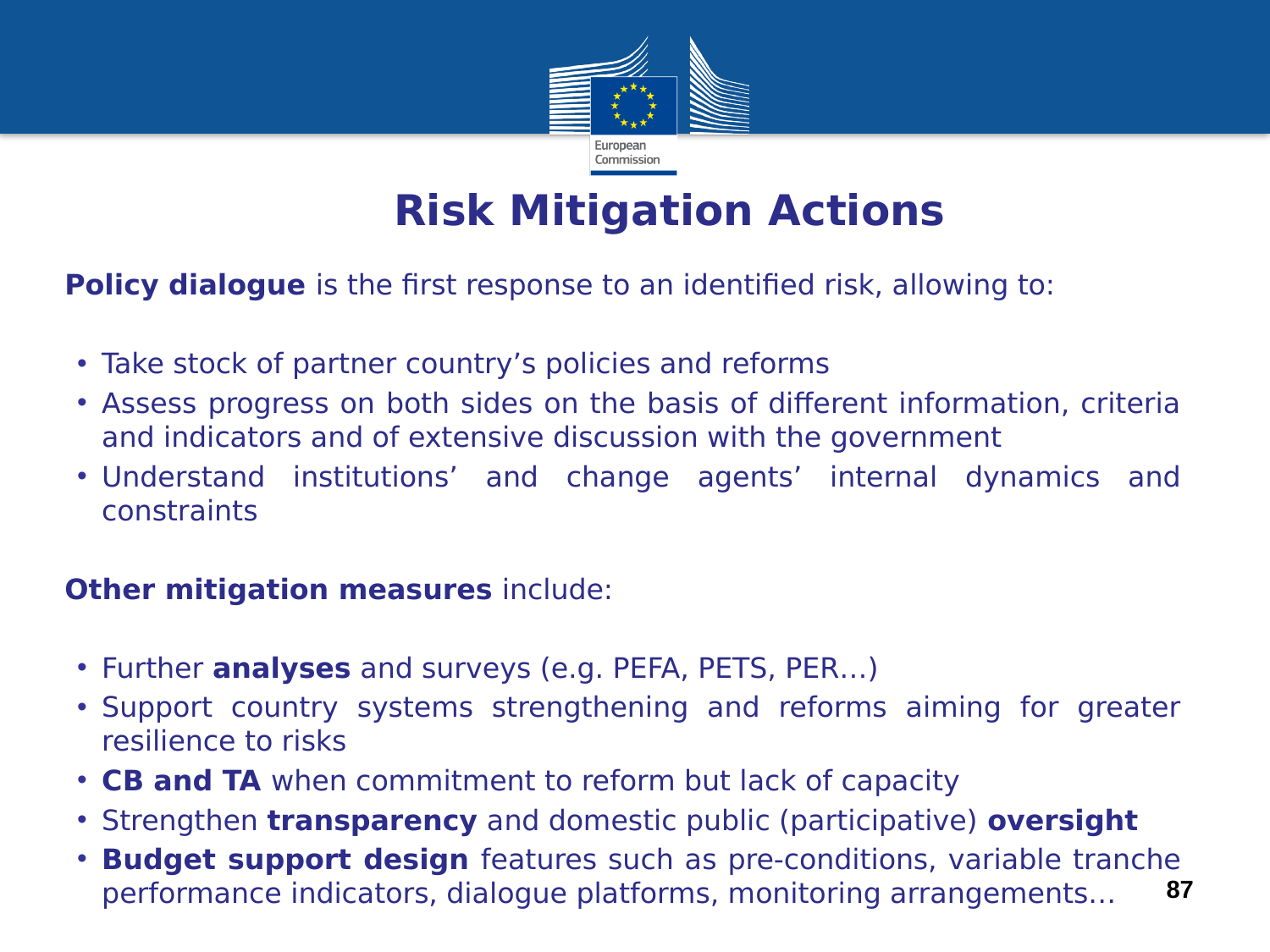

# Risk Mitigation Actions
Policy dialogue is the first response to an identified risk, allowing to:

Take stock of partner country’s policies and reforms
Assess progress on both sides on the basis of different information, criteria and indicators and of extensive discussion with the government
Understand institutions’ and change agents’ internal dynamics and constraints

Other mitigation measures include:

Further analyses and surveys (e.g. PEFA, PETS, PER…)
Support country systems strengthening and reforms aiming for greater resilience to risks
CB and TA when commitment to reform but lack of capacity
Strengthen transparency and domestic public (participative) oversight
Budget support design features such as pre-conditions, variable tranche performance indicators, dialogue platforms, monitoring arrangements…
87